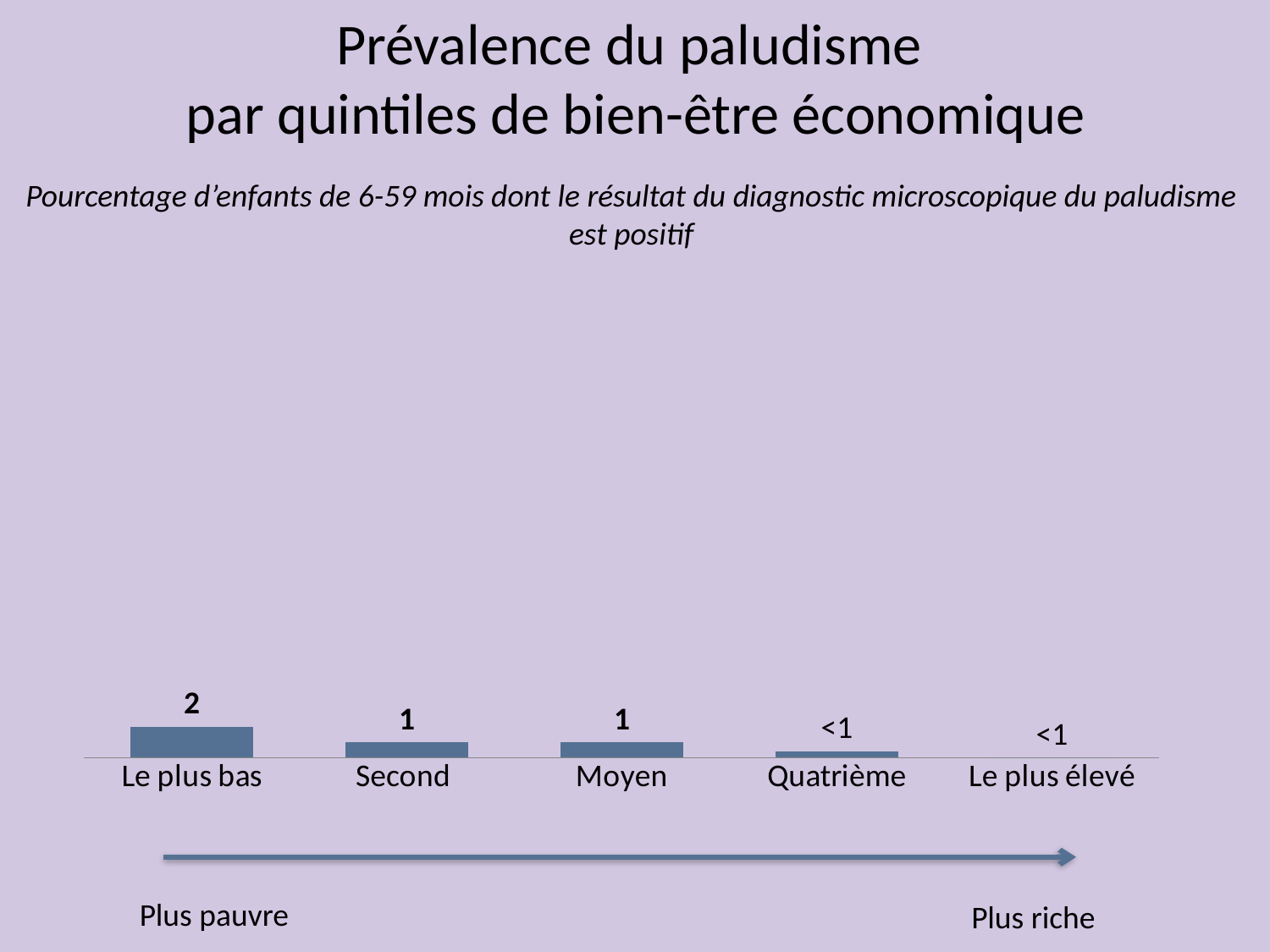

Prévalence du paludisme
par quintiles de bien-être économique
Pourcentage d’enfants de 6-59 mois dont le résultat du diagnostic microscopique du paludisme est positif

### Chart

| Category | Series 1 |
|---|---|
| Le plus bas | 2.0 |
| Second  | 1.0 |
| Moyen | 1.0 |
| Quatrième | 0.4 |
| Le plus élevé | 0.0 |
Plus pauvre
Plus riche